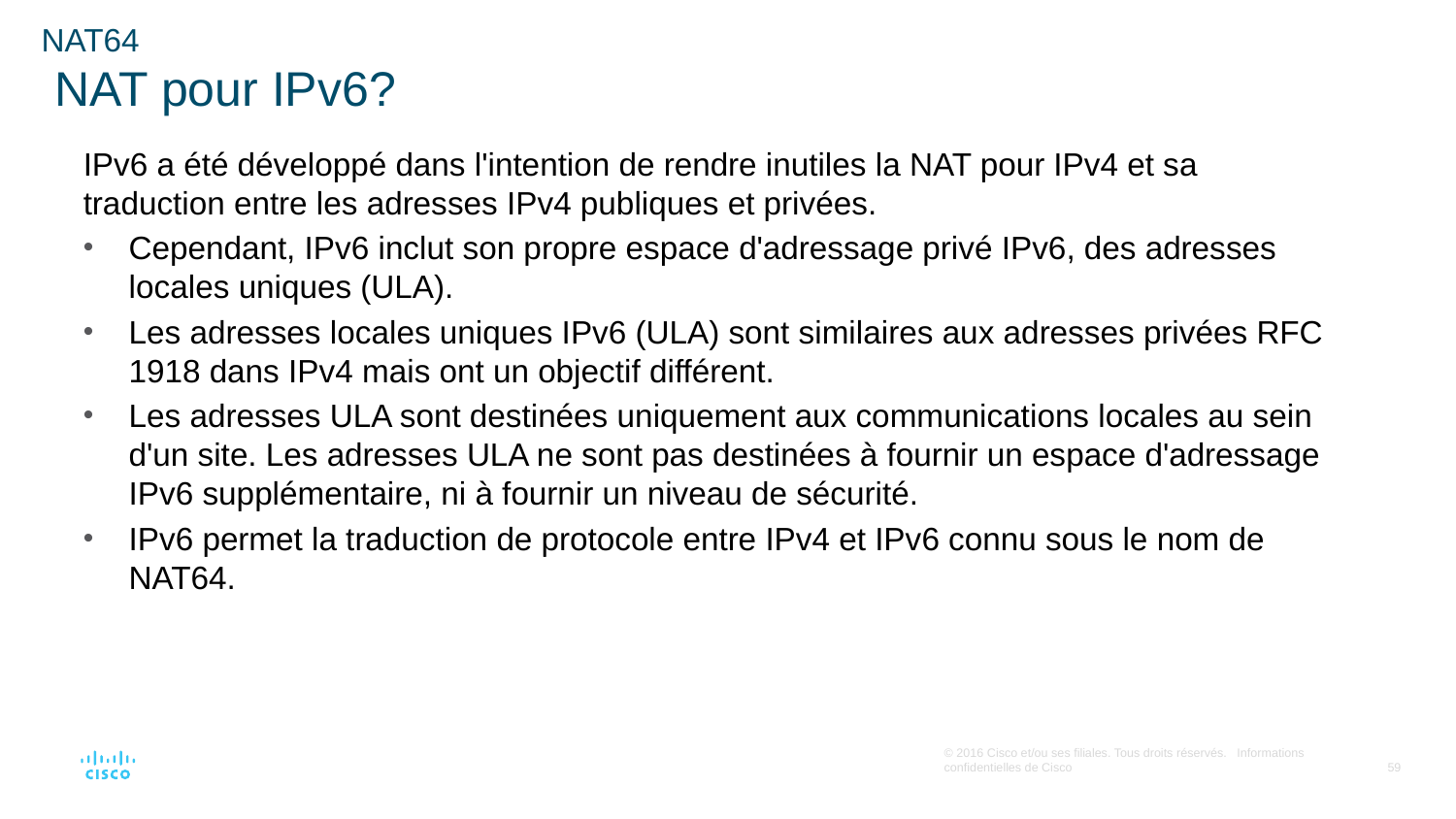

# NAT64 NAT pour IPv6?
IPv6 a été développé dans l'intention de rendre inutiles la NAT pour IPv4 et sa traduction entre les adresses IPv4 publiques et privées.
Cependant, IPv6 inclut son propre espace d'adressage privé IPv6, des adresses locales uniques (ULA).
Les adresses locales uniques IPv6 (ULA) sont similaires aux adresses privées RFC 1918 dans IPv4 mais ont un objectif différent.
Les adresses ULA sont destinées uniquement aux communications locales au sein d'un site. Les adresses ULA ne sont pas destinées à fournir un espace d'adressage IPv6 supplémentaire, ni à fournir un niveau de sécurité.
IPv6 permet la traduction de protocole entre IPv4 et IPv6 connu sous le nom de NAT64.